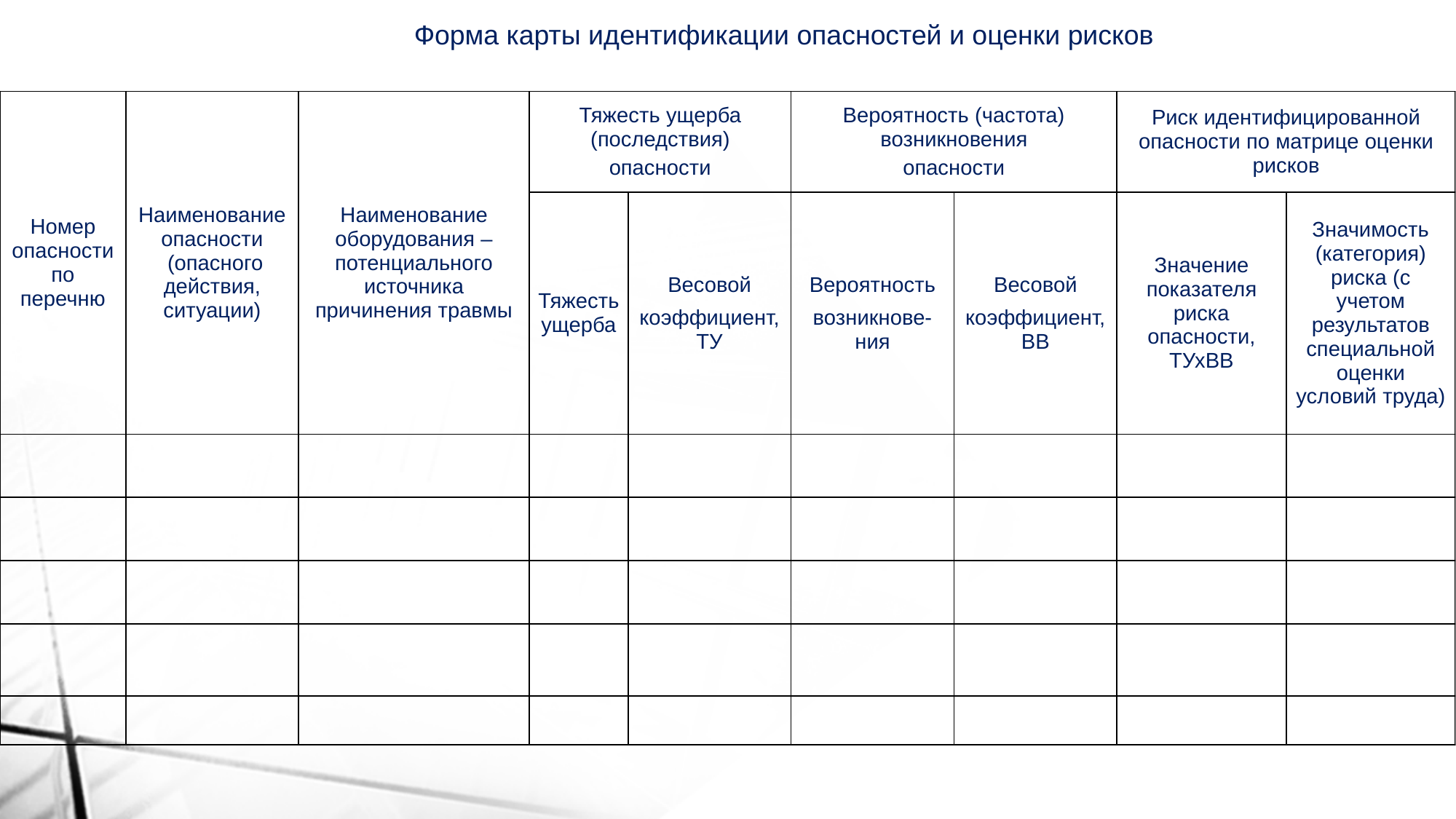

Форма карты идентификации опасностей и оценки рисков
| Номер опасности по перечню | Наименование опасности (опасного действия, ситуации) | Наименование оборудования – потенциального источника причинения травмы | Тяжесть ущерба (последствия) опасности |  | Вероятность (частота) возникновения опасности |  | Риск идентифицированной опасности по матрице оценки рисков |  |
| --- | --- | --- | --- | --- | --- | --- | --- | --- |
|  |  |  | Тяжесть ущерба | Весовой коэффициент, ТУ | Вероятность возникнове-ния | Весовой коэффициент, ВВ | Значение показателя риска опасности, ТУхВВ | Значимость (категория) риска (с учетом результатов специальной оценки условий труда) |
|  |  |  |  |  |  |  |  |  |
|  |  |  |  |  |  |  |  |  |
|  |  |  |  |  |  |  |  |  |
|  |  |  |  |  |  |  |  |  |
|  |  |  |  |  |  |  |  |  |